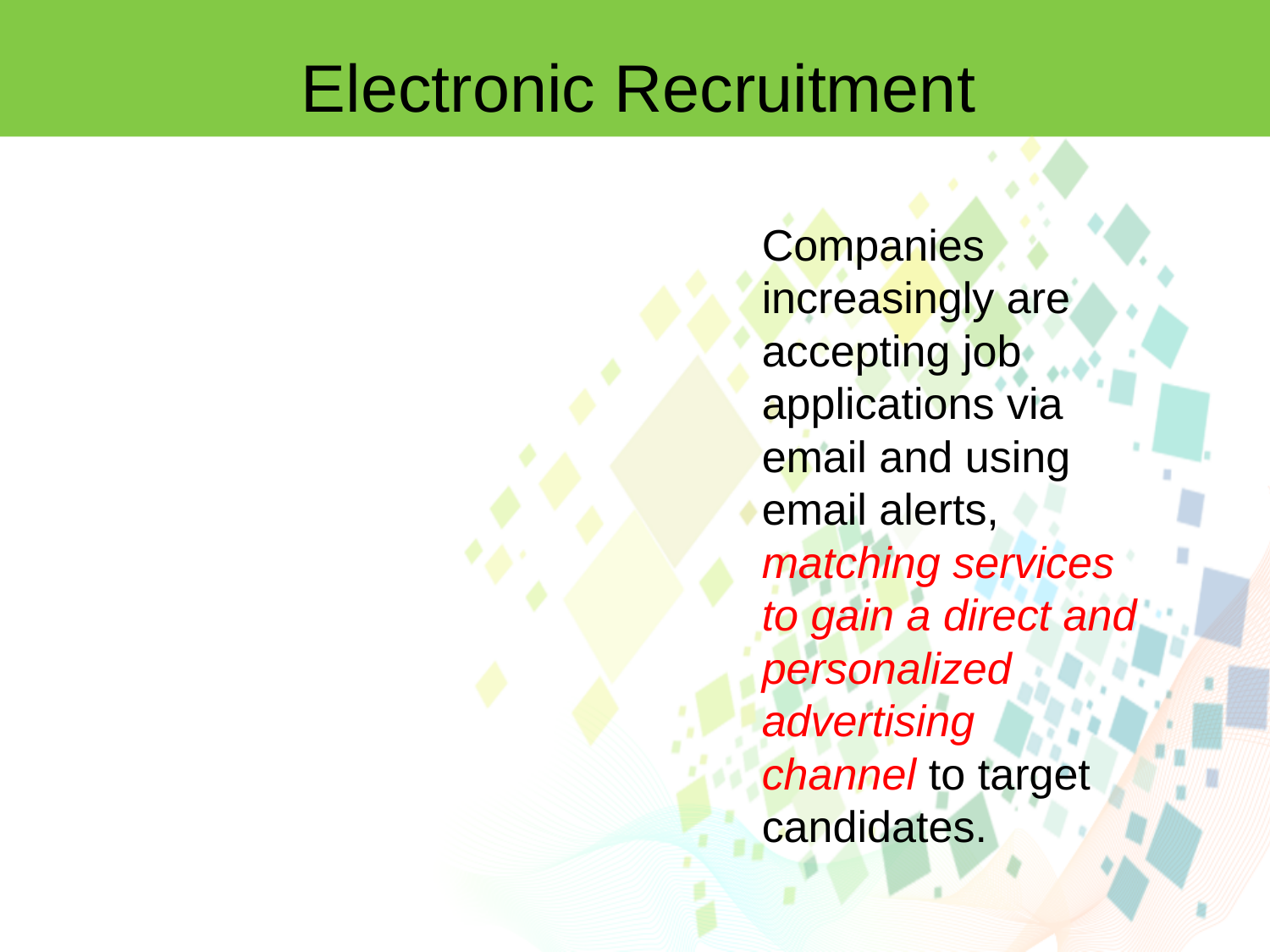

Electronic Recruitment
Companies increasingly are accepting job applications via email and using email alerts, matching services to gain a direct and personalized advertising channel to target candidates.